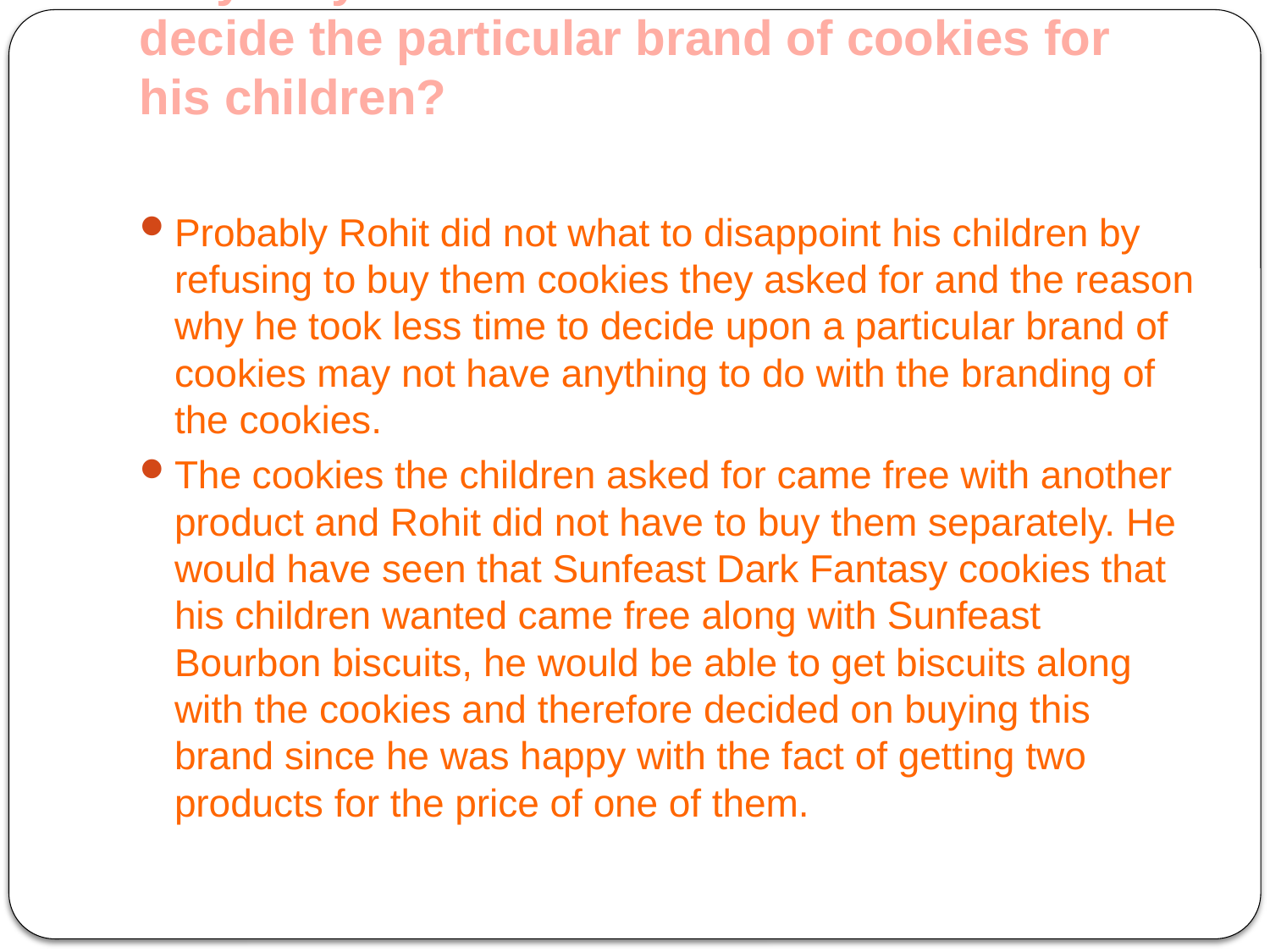

# Why do you think Rohit took so less time to decide the particular brand of cookies for his children?
Probably Rohit did not what to disappoint his children by refusing to buy them cookies they asked for and the reason why he took less time to decide upon a particular brand of cookies may not have anything to do with the branding of the cookies.
The cookies the children asked for came free with another product and Rohit did not have to buy them separately. He would have seen that Sunfeast Dark Fantasy cookies that his children wanted came free along with Sunfeast Bourbon biscuits, he would be able to get biscuits along with the cookies and therefore decided on buying this brand since he was happy with the fact of getting two products for the price of one of them.